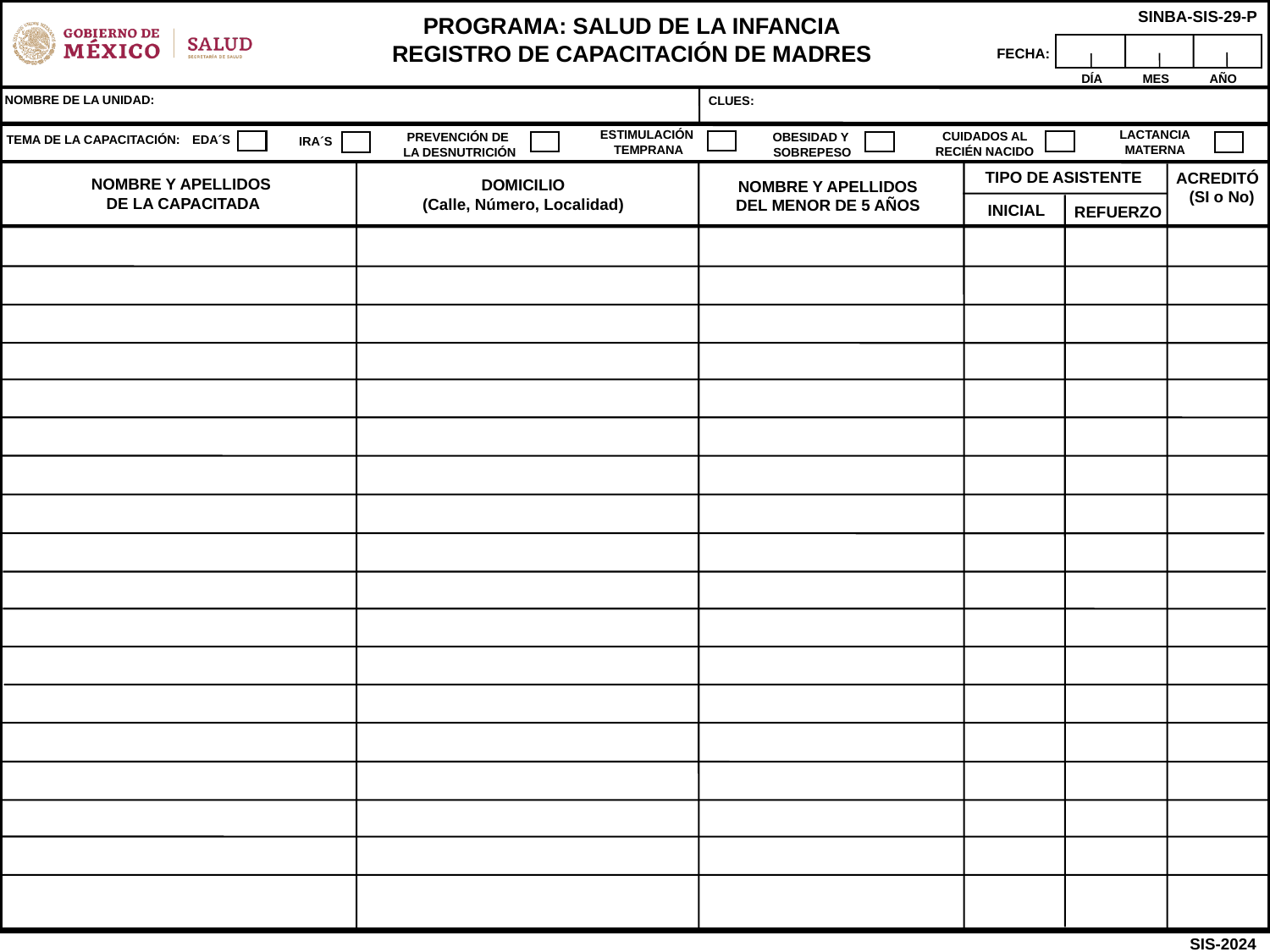

PROGRAMA: SALUD DE LA INFANCIA
REGISTRO DE CAPACITACIÓN DE MADRES
ESTIMULACIÓN
TEMPRANA

LACTANCIA
MATERNA
CUIDADOS AL RECIÉN NACIDO

PREVENCIÓN DE
LA DESNUTRICIÓN

OBESIDAD Y
SOBREPESO

TEMA DE LA CAPACITACIÓN:
EDA´S
IRA´S

TIPO DE ASISTENTE

ACREDITÓ
  (SI o No)

NOMBRE Y APELLIDOS
 DE LA CAPACITADA
DOMICILIO
(Calle, Número, Localidad)
NOMBRE Y APELLIDOS
DEL MENOR DE 5 AÑOS

INICIAL

REFUERZO